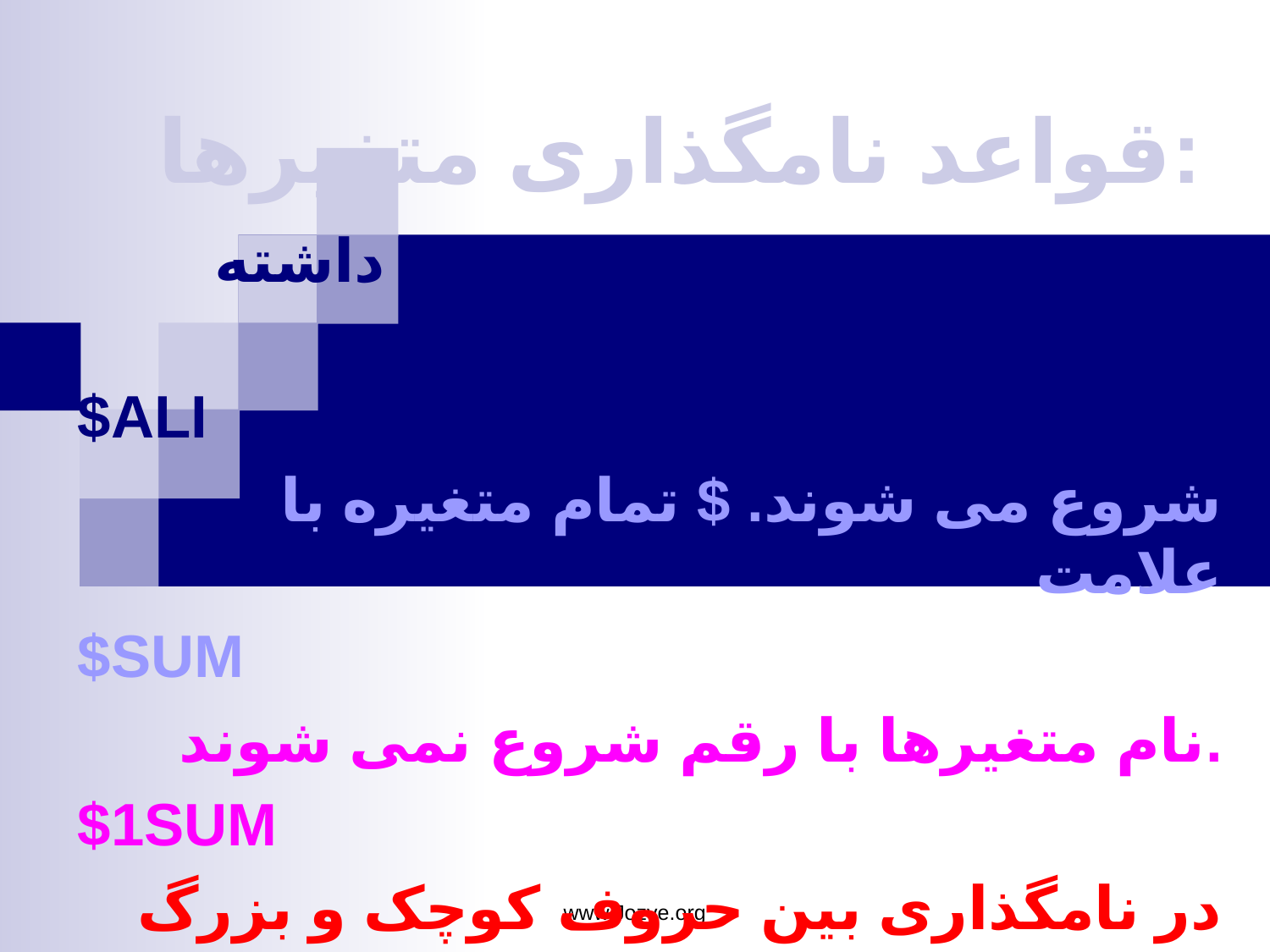

# قواعد نامگذاری متغیرها:
نام متغیر می تواند هر طولی داشته باشد (اعداد ، خط رابط)
$ALI
شروع می شوند. $ تمام متغیره با علامت
$SUM
نام متغیرها با رقم شروع نمی شوند.
$1SUM
در نامگذاری بین حروف کوچک و بزرگ فرق وجود دارد.
$SUM<>$sum

www.Jozve.org